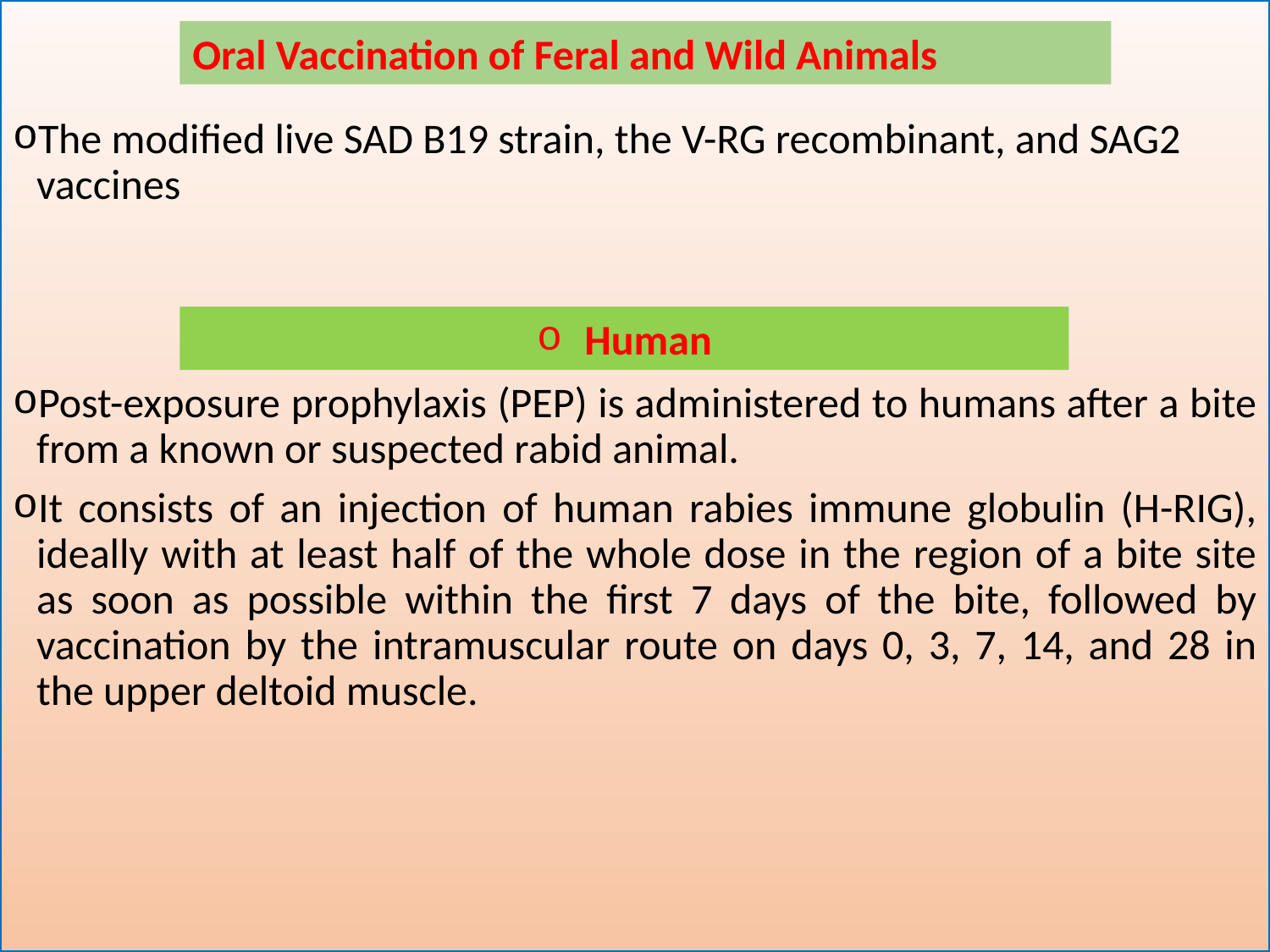

The modified live SAD B19 strain, the V-RG recombinant, and SAG2 vaccines

Post-exposure prophylaxis (PEP) is administered to humans after a bite from a known or suspected rabid animal.
It consists of an injection of human rabies immune globulin (H-RIG), ideally with at least half of the whole dose in the region of a bite site as soon as possible within the first 7 days of the bite, followed by vaccination by the intramuscular route on days 0, 3, 7, 14, and 28 in the upper deltoid muscle.
Oral Vaccination of Feral and Wild Animals
Human